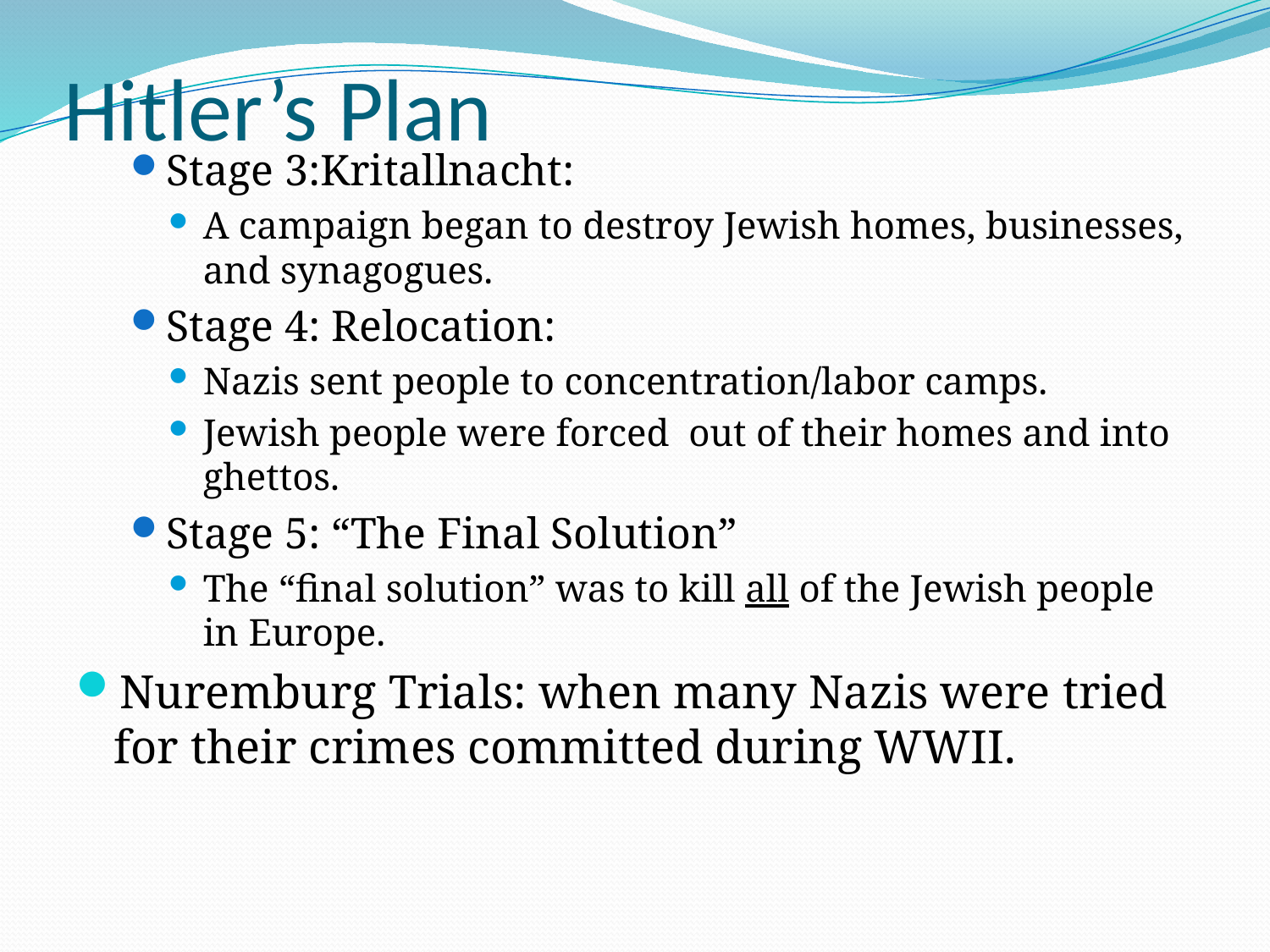

# Hitler’s Plan
Stage 3:Kritallnacht:
A campaign began to destroy Jewish homes, businesses, and synagogues.
Stage 4: Relocation:
Nazis sent people to concentration/labor camps.
Jewish people were forced  out of their homes and into ghettos.
Stage 5: “The Final Solution”
The “final solution” was to kill all of the Jewish people in Europe.
Nuremburg Trials: when many Nazis were tried for their crimes committed during WWII.